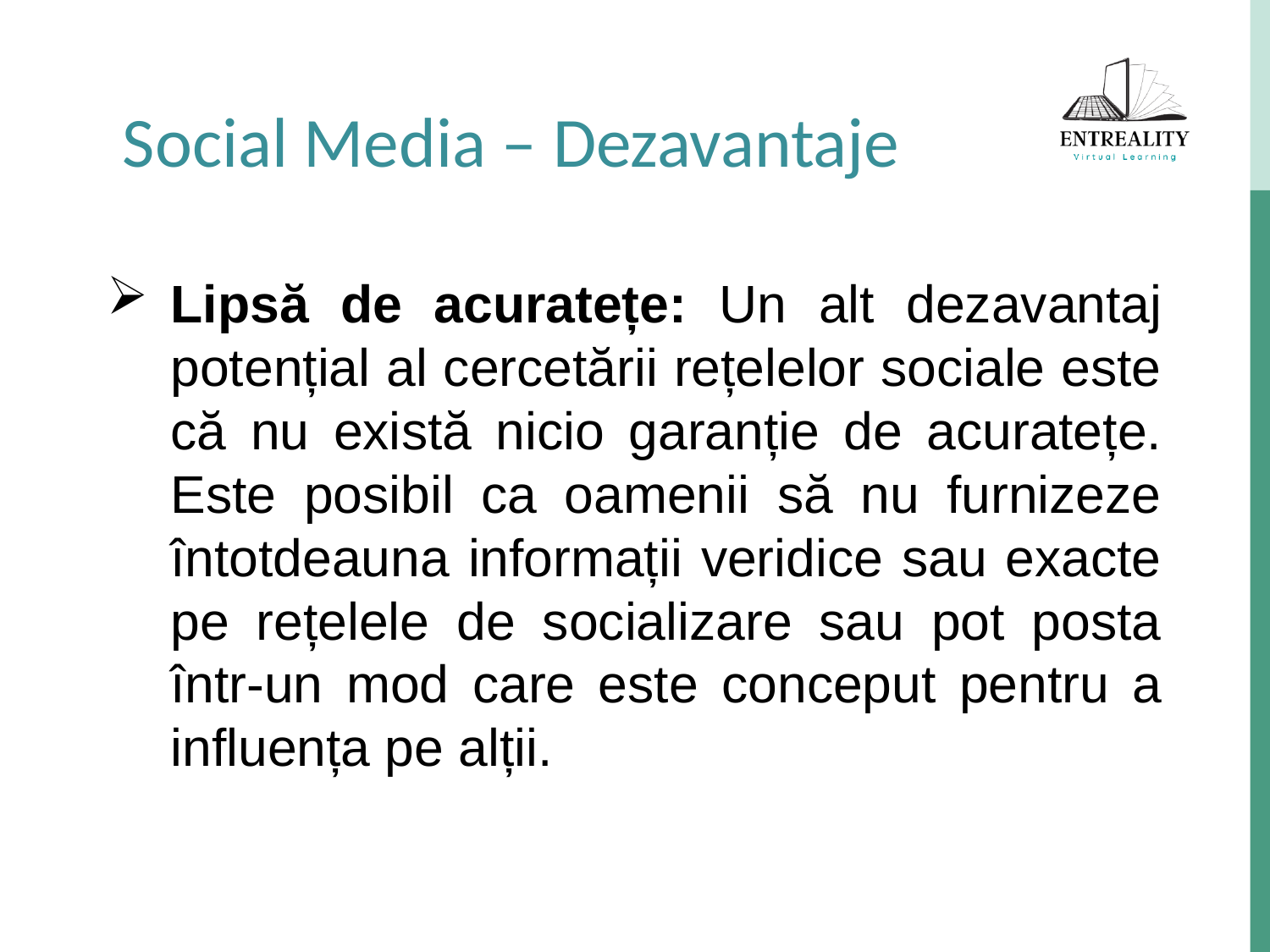

Social Media – Dezavantaje
Lipsă de acuratețe: Un alt dezavantaj potențial al cercetării rețelelor sociale este că nu există nicio garanție de acuratețe. Este posibil ca oamenii să nu furnizeze întotdeauna informații veridice sau exacte pe rețelele de socializare sau pot posta într-un mod care este conceput pentru a influența pe alții.